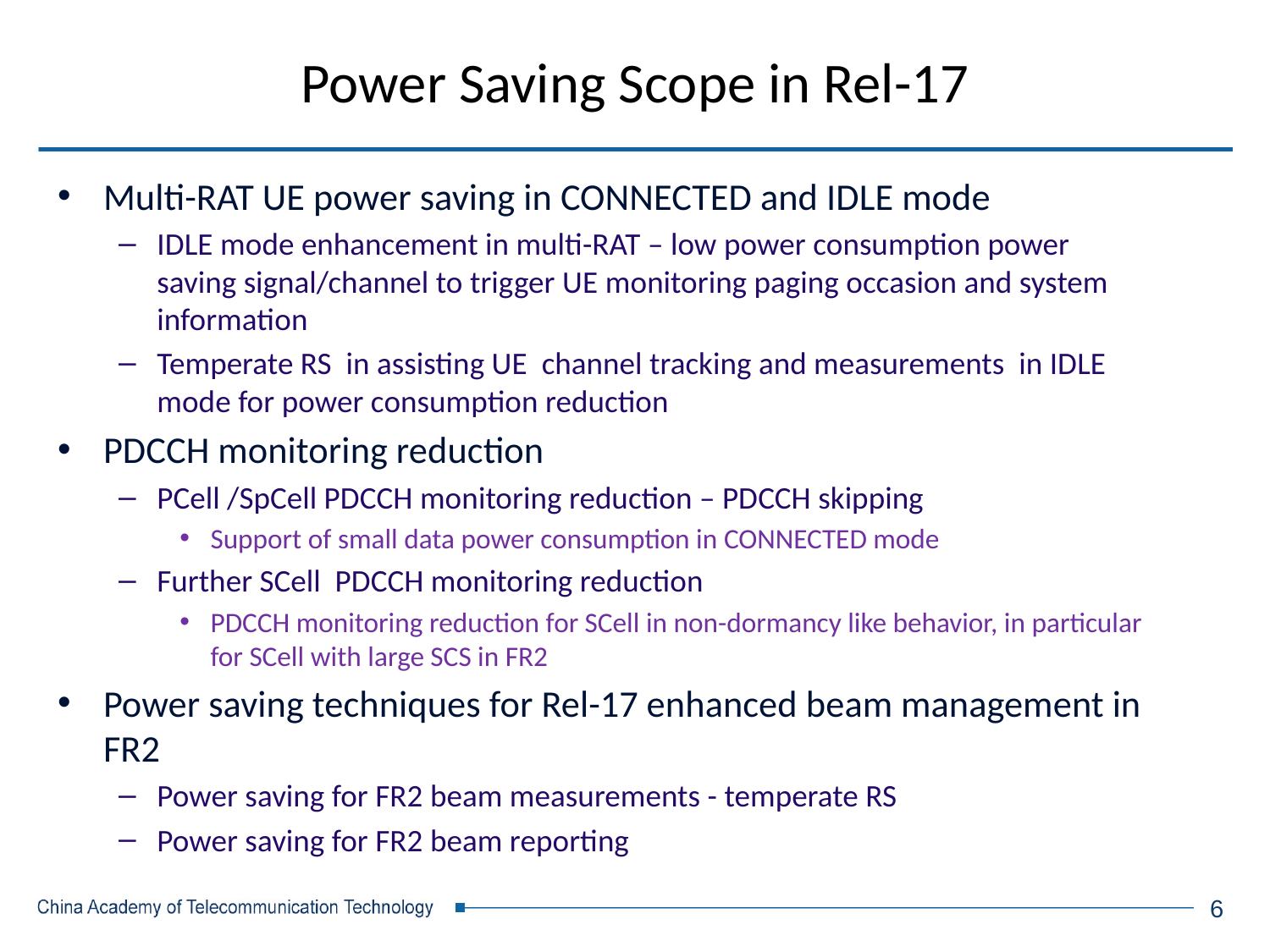

# Power Saving Scope in Rel-17
Multi-RAT UE power saving in CONNECTED and IDLE mode
IDLE mode enhancement in multi-RAT – low power consumption power saving signal/channel to trigger UE monitoring paging occasion and system information
Temperate RS  in assisting UE  channel tracking and measurements  in IDLE mode for power consumption reduction
PDCCH monitoring reduction
PCell /SpCell PDCCH monitoring reduction – PDCCH skipping
Support of small data power consumption in CONNECTED mode
Further SCell  PDCCH monitoring reduction
PDCCH monitoring reduction for SCell in non-dormancy like behavior, in particular for SCell with large SCS in FR2
Power saving techniques for Rel-17 enhanced beam management in FR2
Power saving for FR2 beam measurements - temperate RS
Power saving for FR2 beam reporting

6